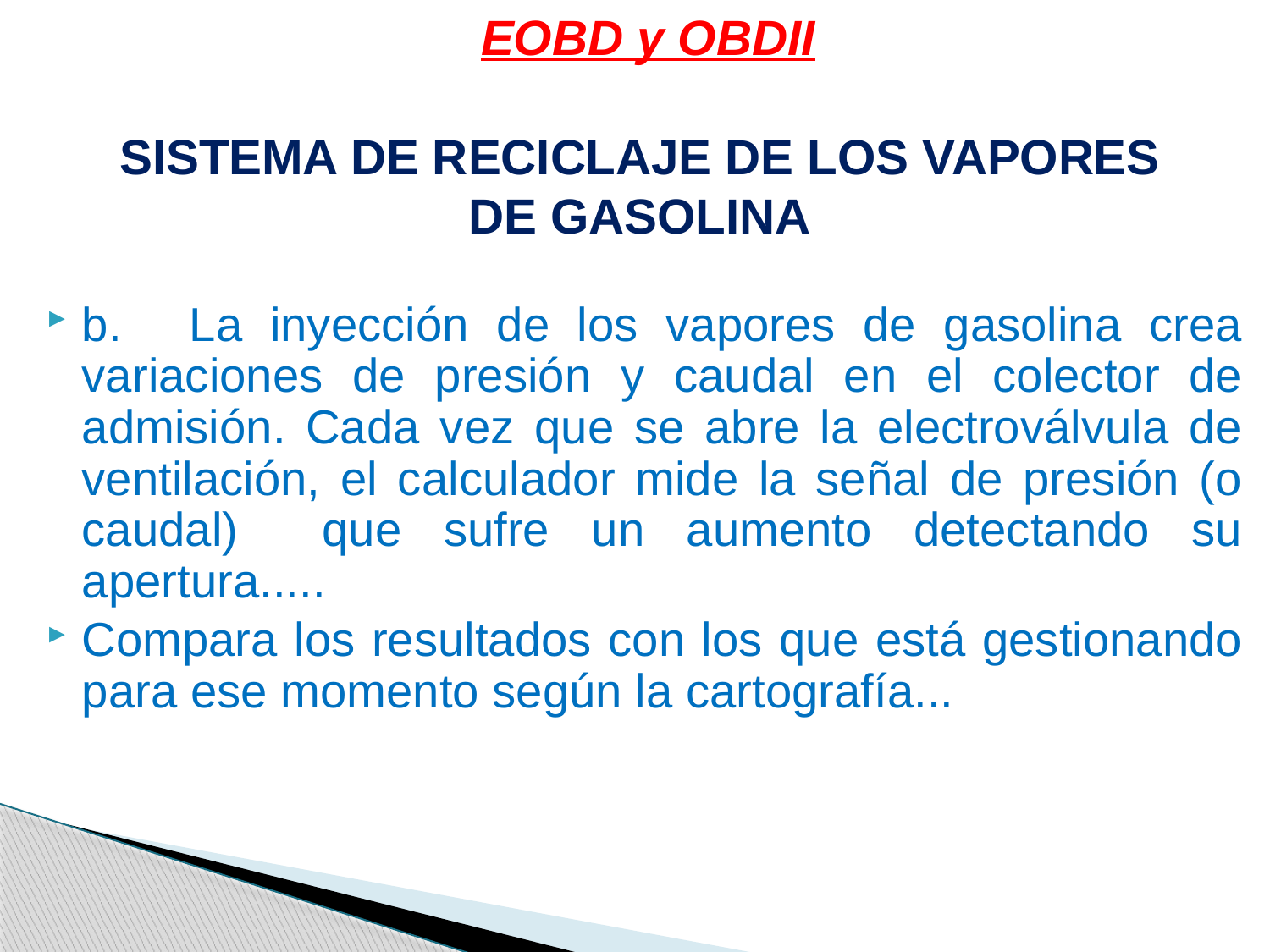

EOBD y OBDII
SISTEMA DE RECICLAJE DE LOS VAPORES DE GASOLINA
b.    La inyección de los vapores de gasolina crea variaciones de presión y caudal en el colector de admisión. Cada vez que se abre la electroválvula de ventilación, el calculador mide la señal de presión (o caudal)  que sufre un aumento detectando su apertura.....
Compara los resultados con los que está gestionando para ese momento según la cartografía...